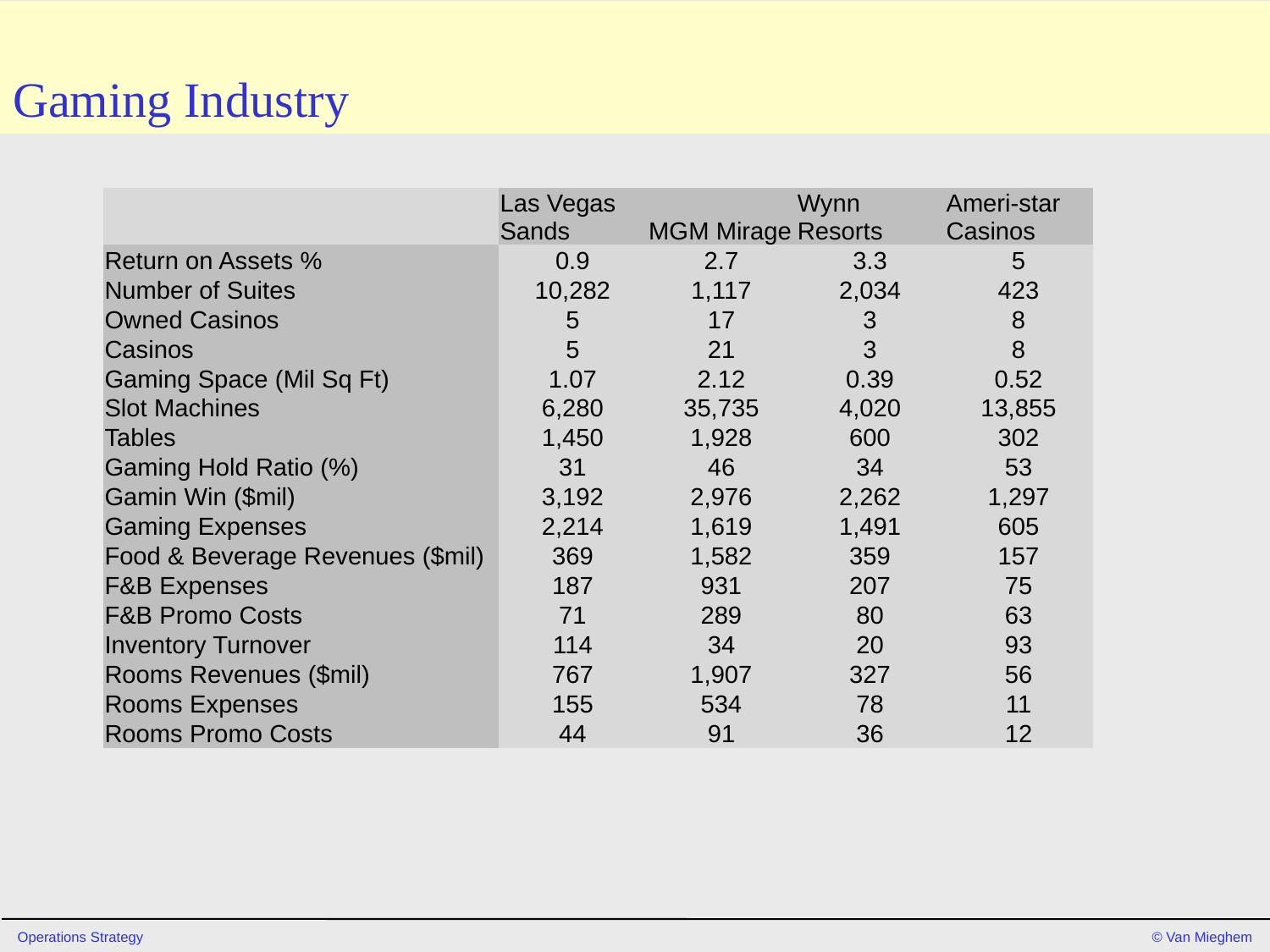

# Gaming Industry
|  | Las Vegas Sands | MGM Mirage | Wynn Resorts | Ameri-star Casinos |
| --- | --- | --- | --- | --- |
| Return on Assets % | 0.9 | 2.7 | 3.3 | 5 |
| Number of Suites | 10,282 | 1,117 | 2,034 | 423 |
| Owned Casinos | 5 | 17 | 3 | 8 |
| Casinos | 5 | 21 | 3 | 8 |
| Gaming Space (Mil Sq Ft) | 1.07 | 2.12 | 0.39 | 0.52 |
| Slot Machines | 6,280 | 35,735 | 4,020 | 13,855 |
| Tables | 1,450 | 1,928 | 600 | 302 |
| Gaming Hold Ratio (%) | 31 | 46 | 34 | 53 |
| Gamin Win ($mil) | 3,192 | 2,976 | 2,262 | 1,297 |
| Gaming Expenses | 2,214 | 1,619 | 1,491 | 605 |
| Food & Beverage Revenues ($mil) | 369 | 1,582 | 359 | 157 |
| F&B Expenses | 187 | 931 | 207 | 75 |
| F&B Promo Costs | 71 | 289 | 80 | 63 |
| Inventory Turnover | 114 | 34 | 20 | 93 |
| Rooms Revenues ($mil) | 767 | 1,907 | 327 | 56 |
| Rooms Expenses | 155 | 534 | 78 | 11 |
| Rooms Promo Costs | 44 | 91 | 36 | 12 |